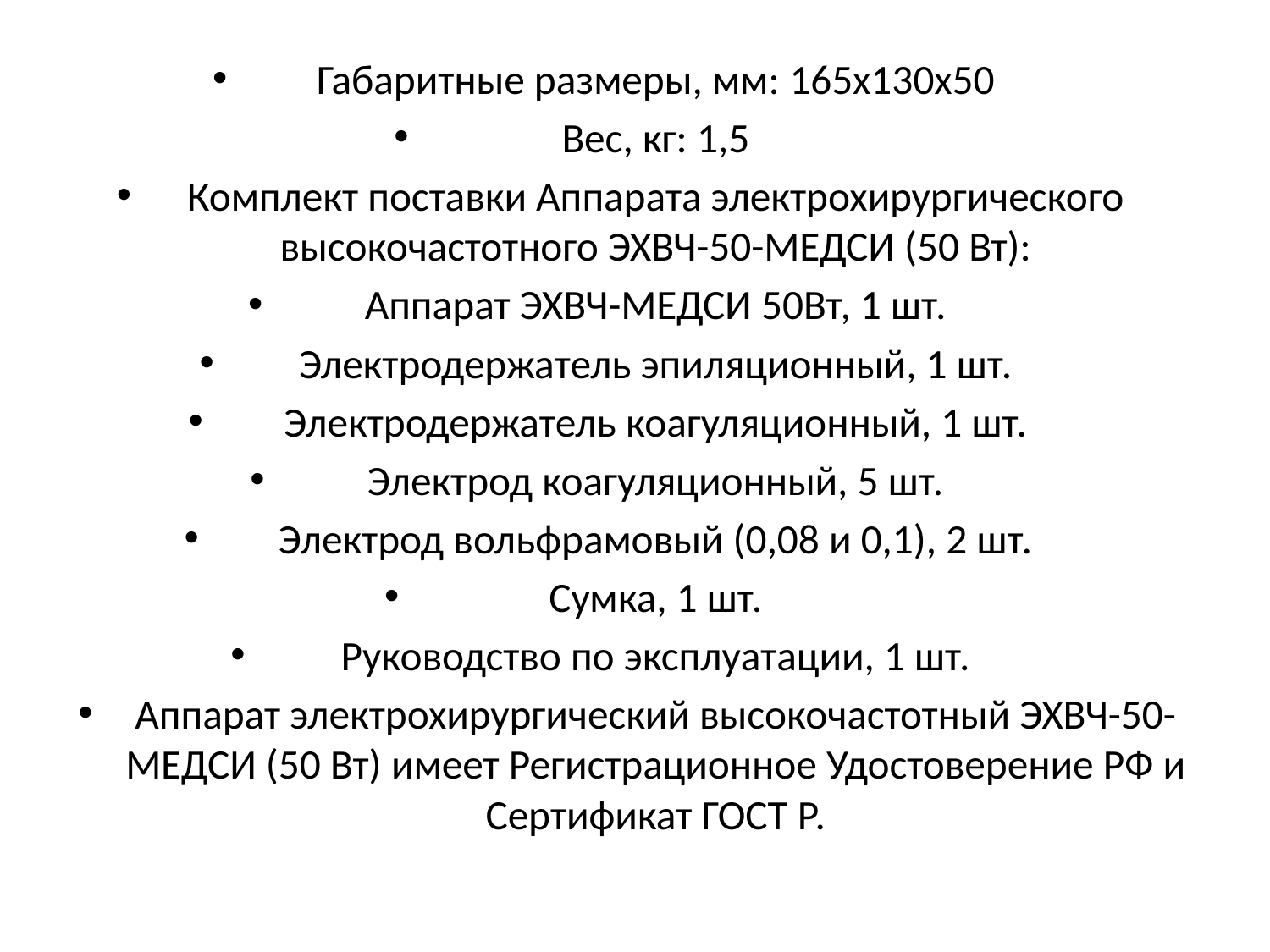

Габаритные размеры, мм: 165х130х50
Вес, кг: 1,5
Комплект поставки Аппарата электрохирургического высокочастотного ЭХВЧ-50-МЕДСИ (50 Вт):
Аппарат ЭХВЧ-МЕДСИ 50Вт, 1 шт.
Электродержатель эпиляционный, 1 шт.
Электродержатель коагуляционный, 1 шт.
Электрод коагуляционный, 5 шт.
Электрод вольфрамовый (0,08 и 0,1), 2 шт.
Сумка, 1 шт.
Руководство по эксплуатации, 1 шт.
Аппарат электрохирургический высокочастотный ЭХВЧ-50-МЕДСИ (50 Вт) имеет Регистрационное Удостоверение РФ и Сертификат ГОСТ Р.